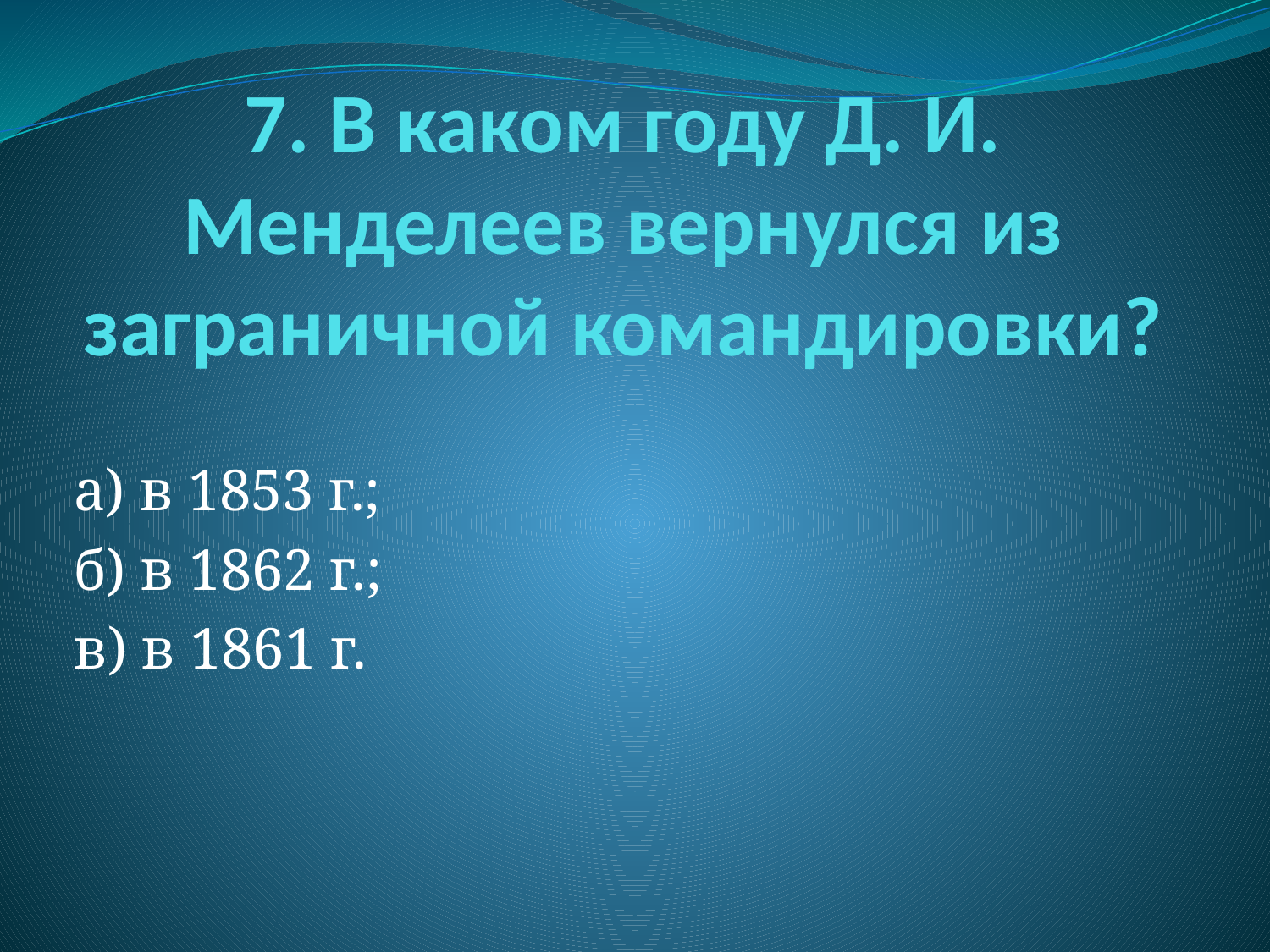

# 7. В каком году Д. И. Менделеев вернулся из заграничной командировки?
а) в 1853 г.;
б) в 1862 г.;
в) в 1861 г.